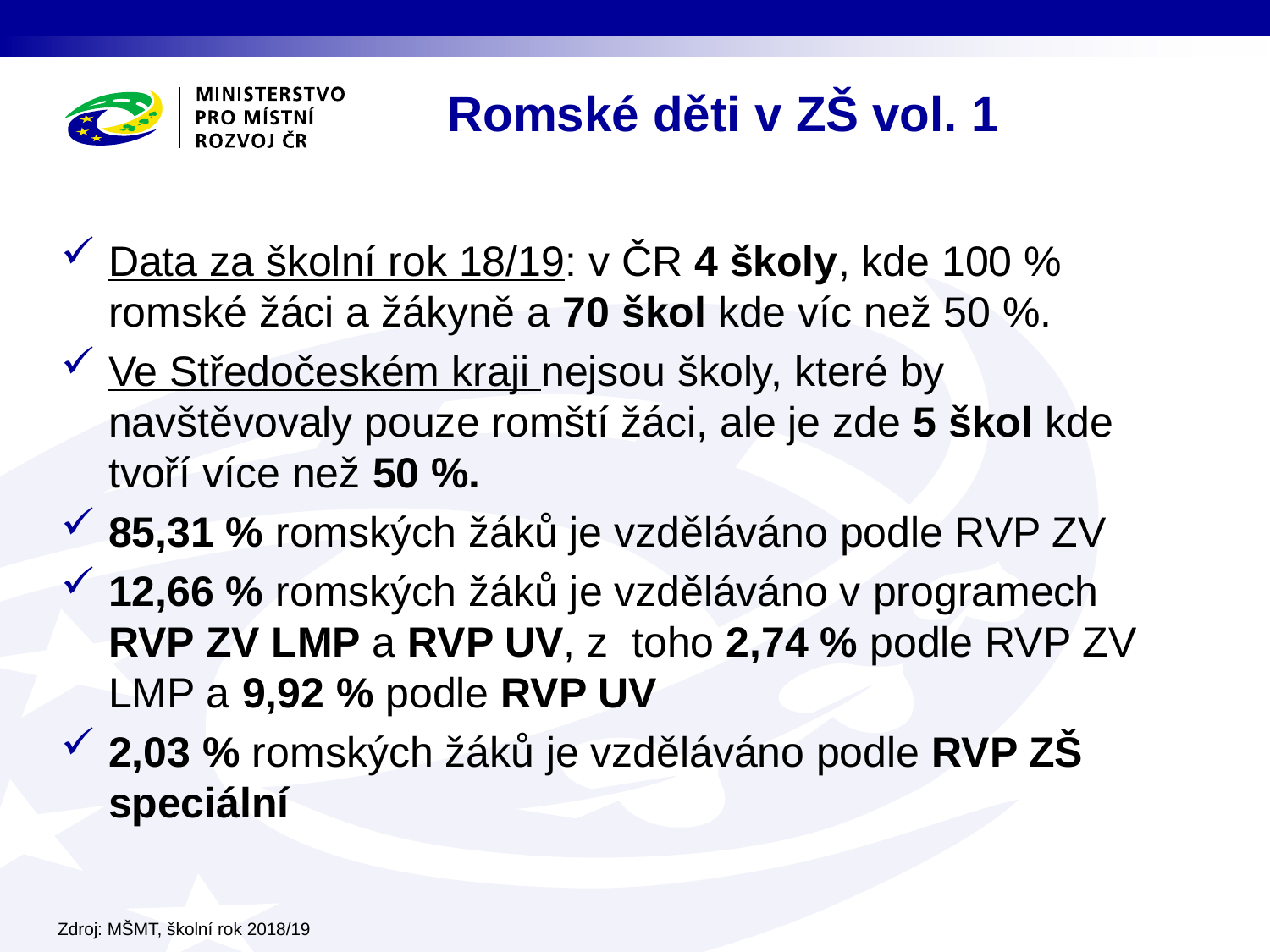

Romské děti v ZŠ vol. 1
Data za školní rok 18/19: v ČR 4 školy, kde 100 % romské žáci a žákyně a 70 škol kde víc než 50 %.
Ve Středočeském kraji nejsou školy, které by navštěvovaly pouze romští žáci, ale je zde 5 škol kde tvoří více než 50 %.
85,31 % romských žáků je vzděláváno podle RVP ZV
12,66 % romských žáků je vzděláváno v programech RVP ZV LMP a RVP UV, z  toho 2,74 % podle RVP ZV LMP a 9,92 % podle RVP UV
2,03 % romských žáků je vzděláváno podle RVP ZŠ speciální

Zdroj: MŠMT, školní rok 2018/19